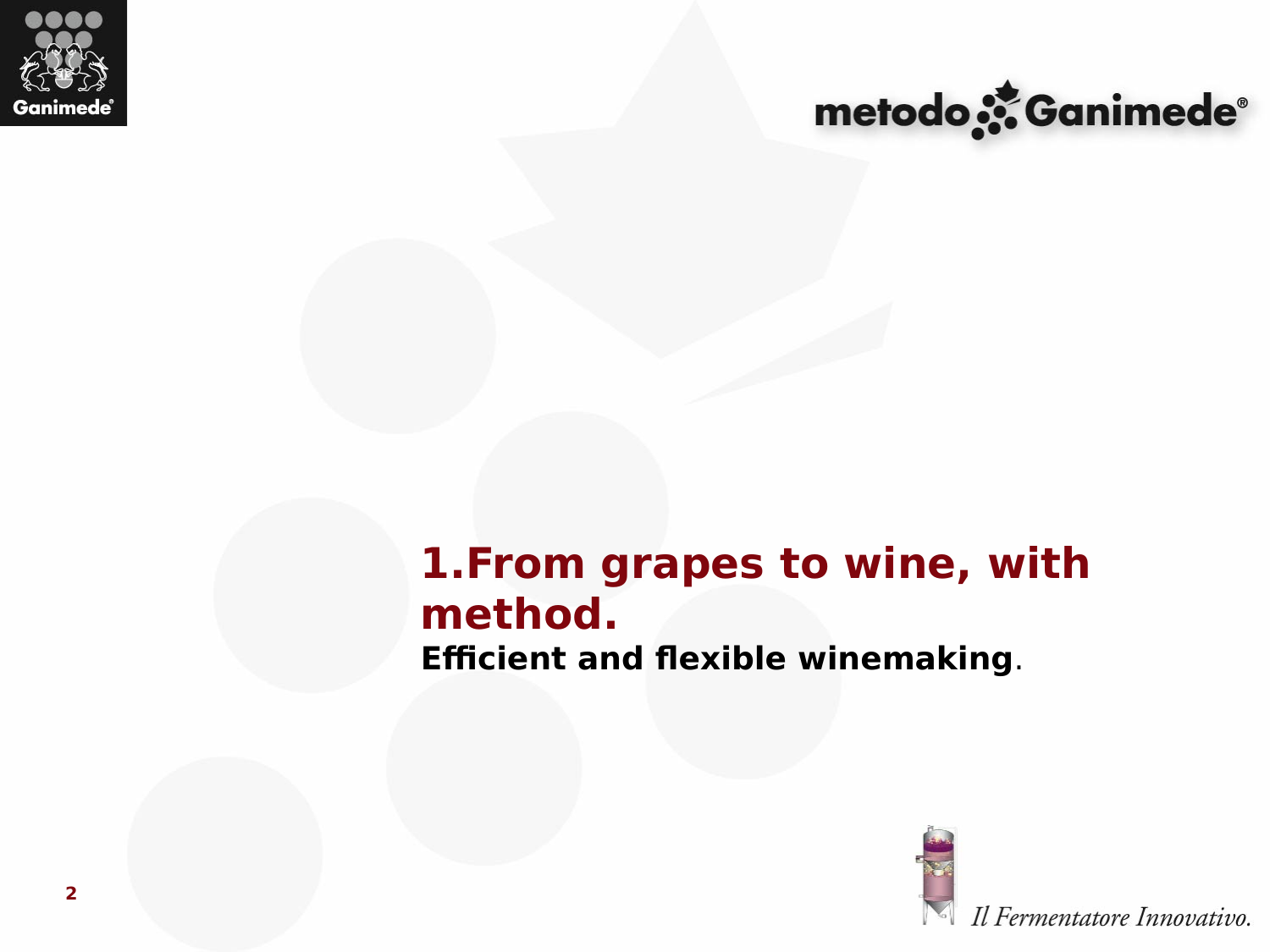

# 1.From grapes to wine, with method. Efficient and flexible winemaking.
2